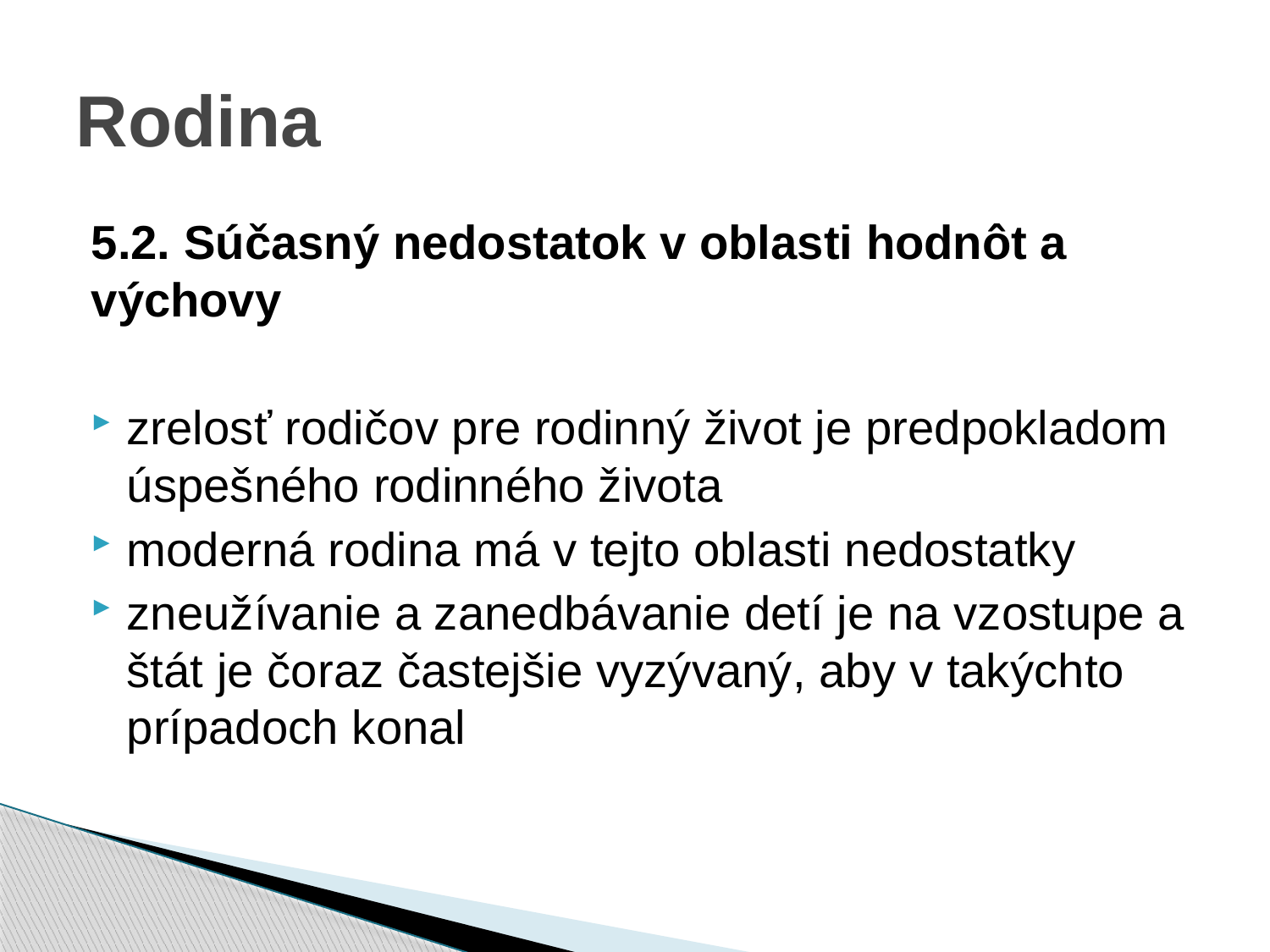

# Rodina
5.2. Súčasný nedostatok v oblasti hodnôt a výchovy

zrelosť rodičov pre rodinný život je predpokladom úspešného rodinného života
moderná rodina má v tejto oblasti nedostatky
zneužívanie a zanedbávanie detí je na vzostupe a štát je čoraz častejšie vyzývaný, aby v takýchto prípadoch konal